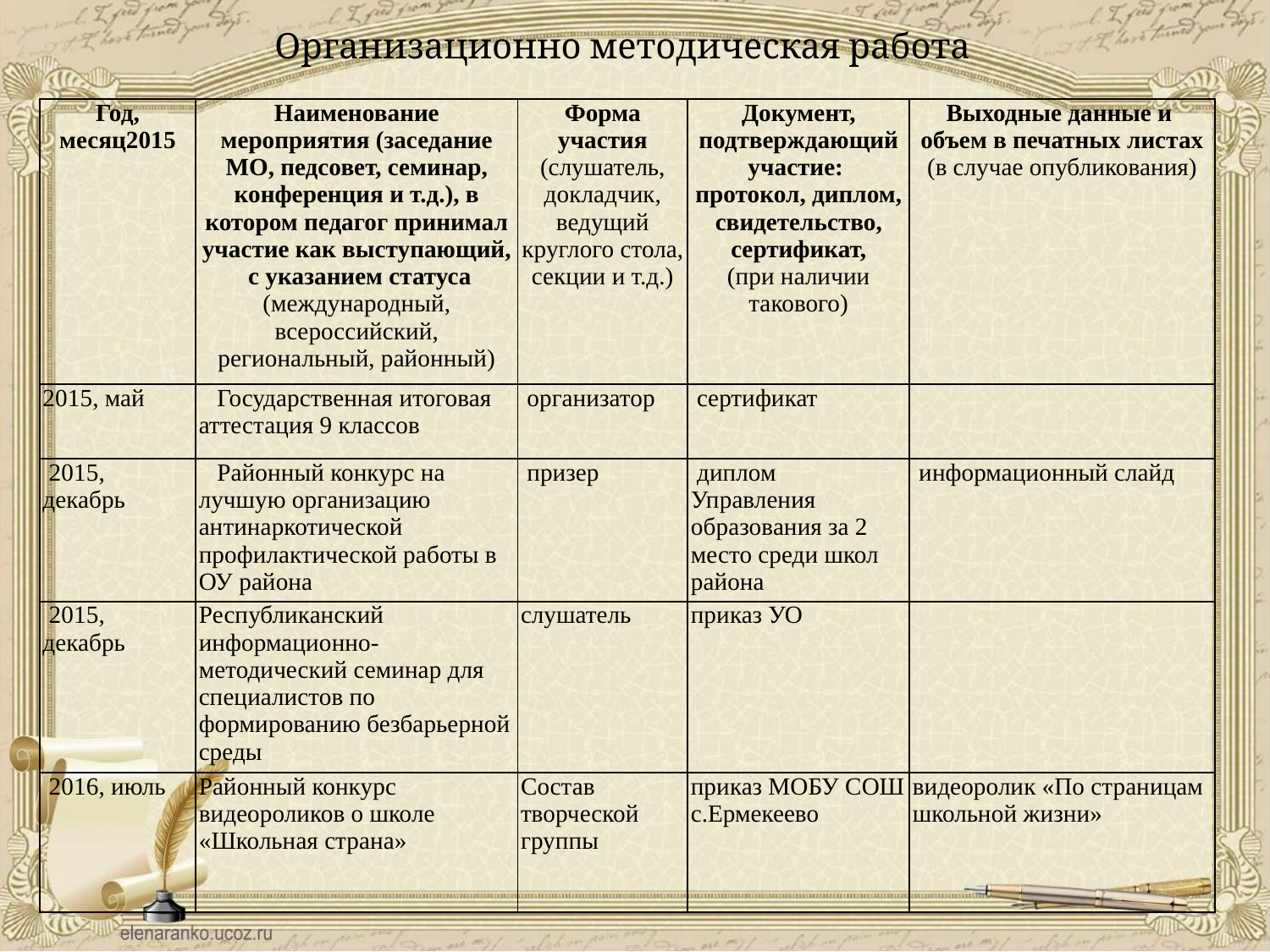

Организационно методическая работа

| Год, месяц2015 | Наименование мероприятия (заседание МО, педсовет, семинар, конференция и т.д.), в котором педагог принимал участие как выступающий, с указанием статуса (международный, всероссийский, региональный, районный) | Форма участия (слушатель, докладчик, ведущий круглого стола, секции и т.д.) | Документ, подтверждающий участие: протокол, диплом, свидетельство, сертификат, (при наличии такового) | Выходные данные и объем в печатных листах (в случае опубликования) |
| --- | --- | --- | --- | --- |
| 2015, май | Государственная итоговая аттестация 9 классов | организатор | сертификат |  |
| 2015, декабрь | Районный конкурс на лучшую организацию антинаркотической профилактической работы в ОУ района | призер | диплом Управления образования за 2 место среди школ района | информационный слайд |
| 2015, декабрь | Республиканский информационно-методический семинар для специалистов по формированию безбарьерной среды | слушатель | приказ УО |  |
| 2016, июль | Районный конкурс видеороликов о школе «Школьная страна» | Состав творческой группы | приказ МОБУ СОШ с.Ермекеево | видеоролик «По страницам школьной жизни» |